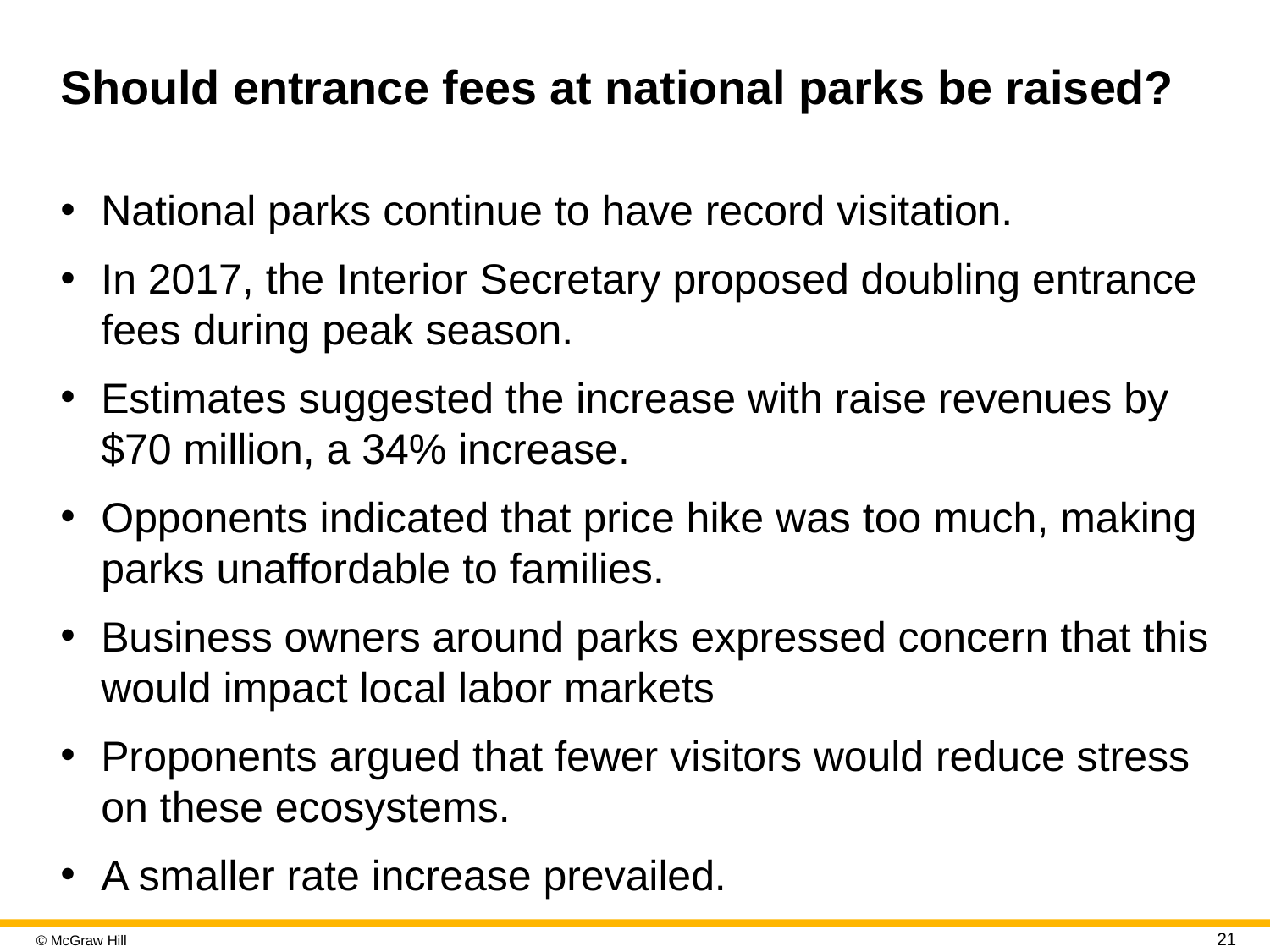

# Should entrance fees at national parks be raised?
National parks continue to have record visitation.
In 2017, the Interior Secretary proposed doubling entrance fees during peak season.
Estimates suggested the increase with raise revenues by $70 million, a 34% increase.
Opponents indicated that price hike was too much, making parks unaffordable to families.
Business owners around parks expressed concern that this would impact local labor markets
Proponents argued that fewer visitors would reduce stress on these ecosystems.
A smaller rate increase prevailed.